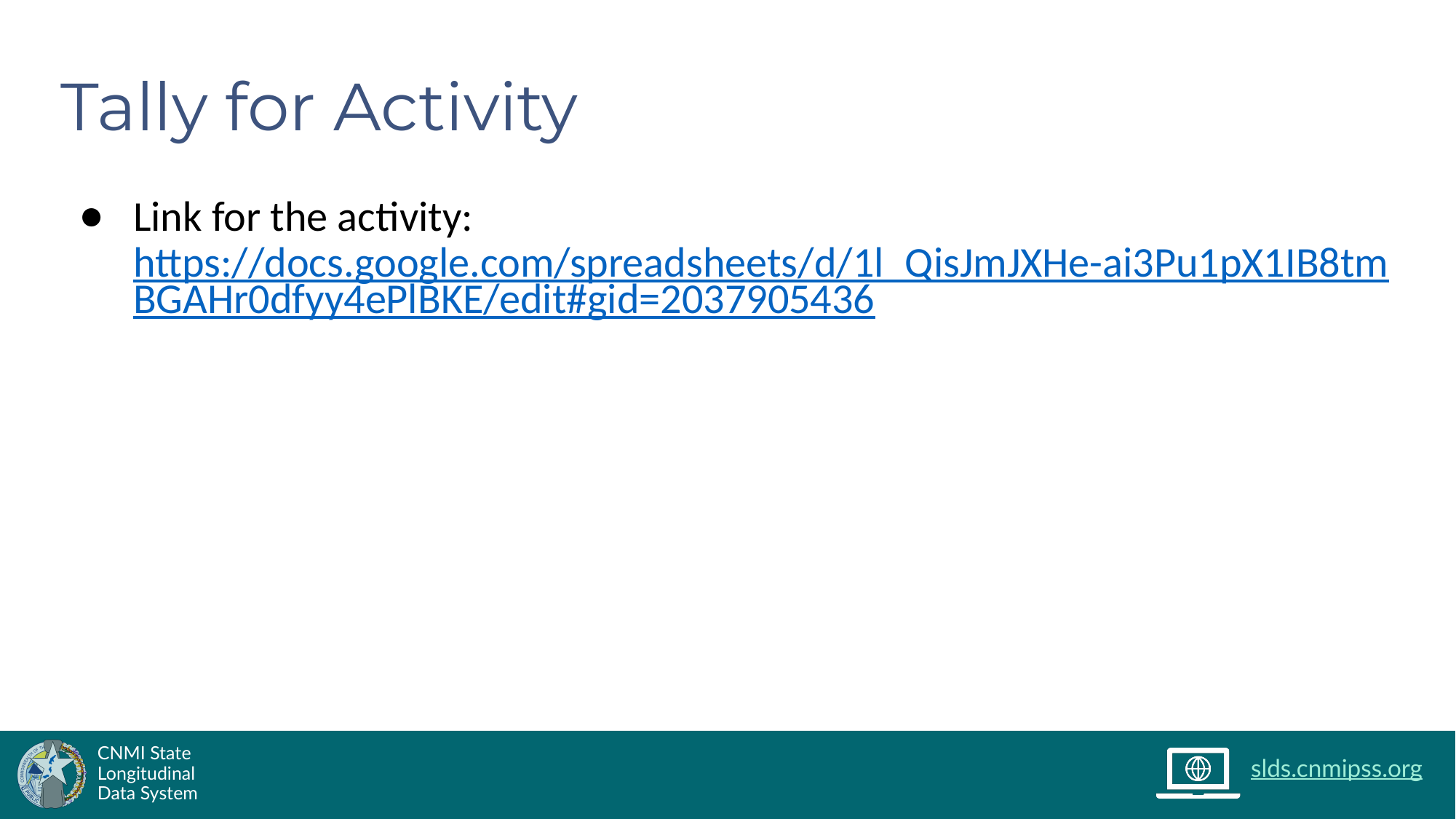

# Tally for Activity
Link for the activity: https://docs.google.com/spreadsheets/d/1l_QisJmJXHe-ai3Pu1pX1IB8tmBGAHr0dfyy4ePlBKE/edit#gid=2037905436